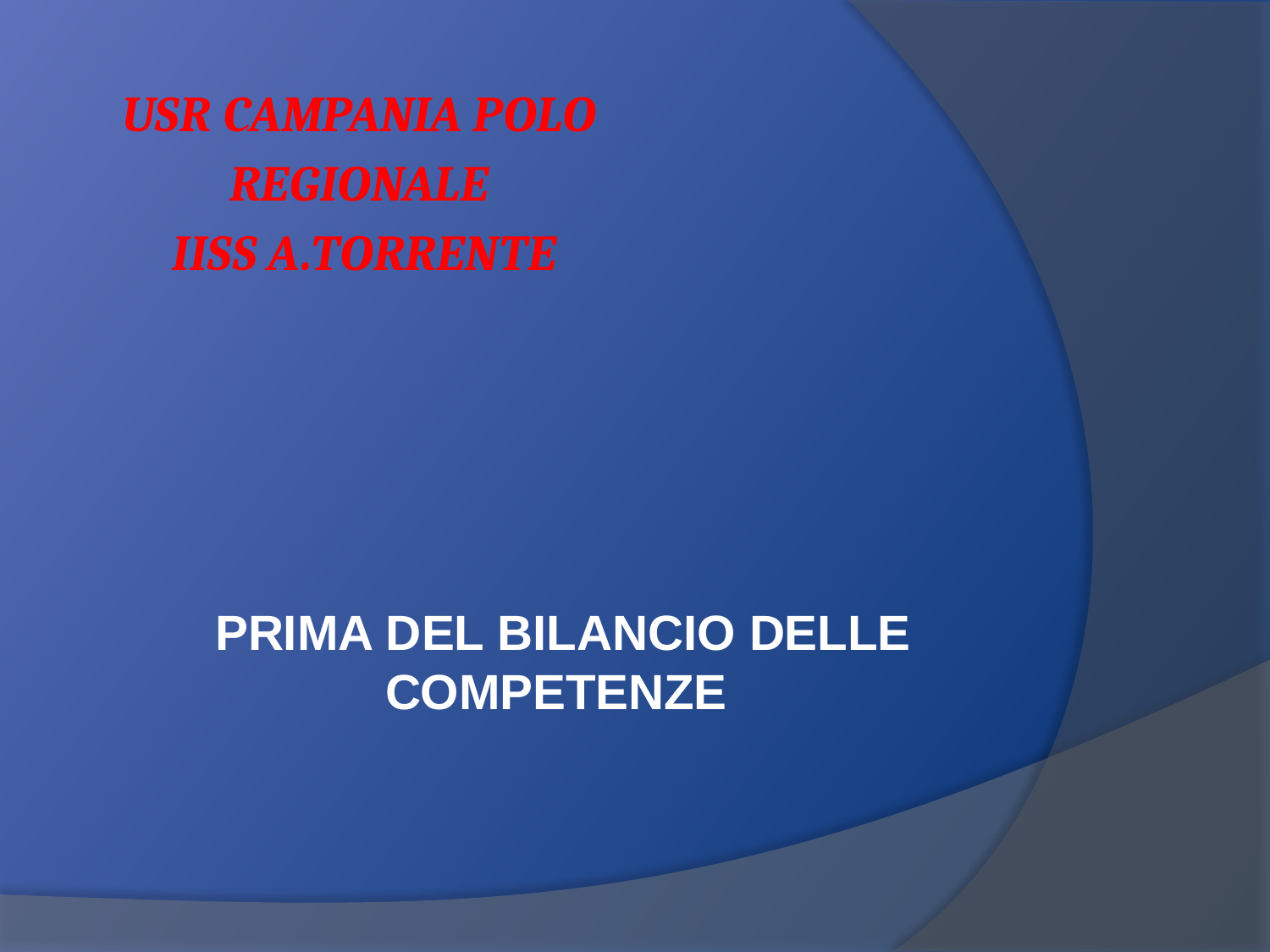

# USR CAMPANIA POLO REGIONALE IIsS A.TORRENTE
PRIMA DEL BILANCIO DELLE COMPETENZE